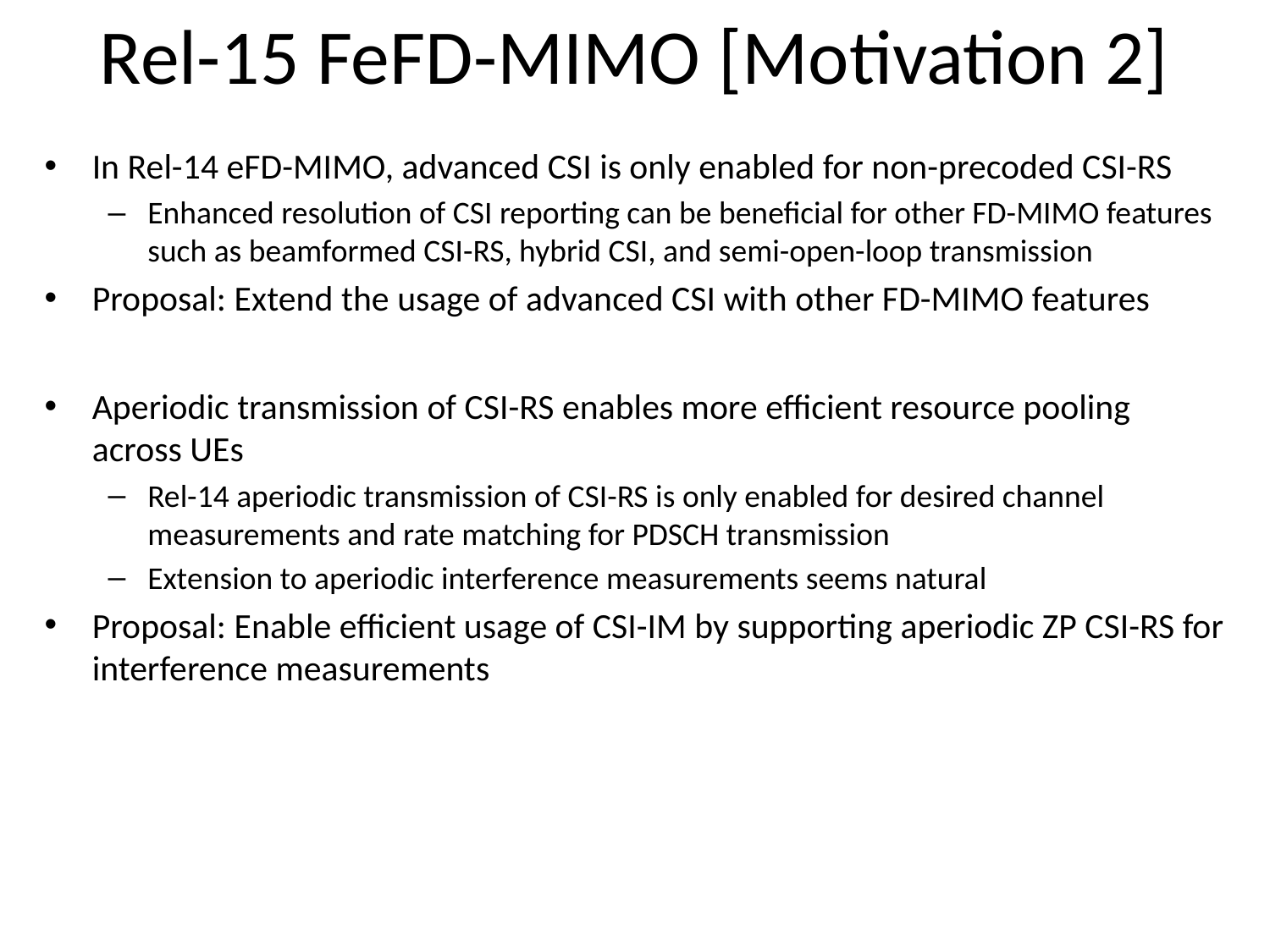

# Rel-15 FeFD-MIMO [Motivation 2]
In Rel-14 eFD-MIMO, advanced CSI is only enabled for non-precoded CSI-RS
Enhanced resolution of CSI reporting can be beneficial for other FD-MIMO features such as beamformed CSI-RS, hybrid CSI, and semi-open-loop transmission
Proposal: Extend the usage of advanced CSI with other FD-MIMO features

Aperiodic transmission of CSI-RS enables more efficient resource pooling across UEs
Rel-14 aperiodic transmission of CSI-RS is only enabled for desired channel measurements and rate matching for PDSCH transmission
Extension to aperiodic interference measurements seems natural
Proposal: Enable efficient usage of CSI-IM by supporting aperiodic ZP CSI-RS for interference measurements